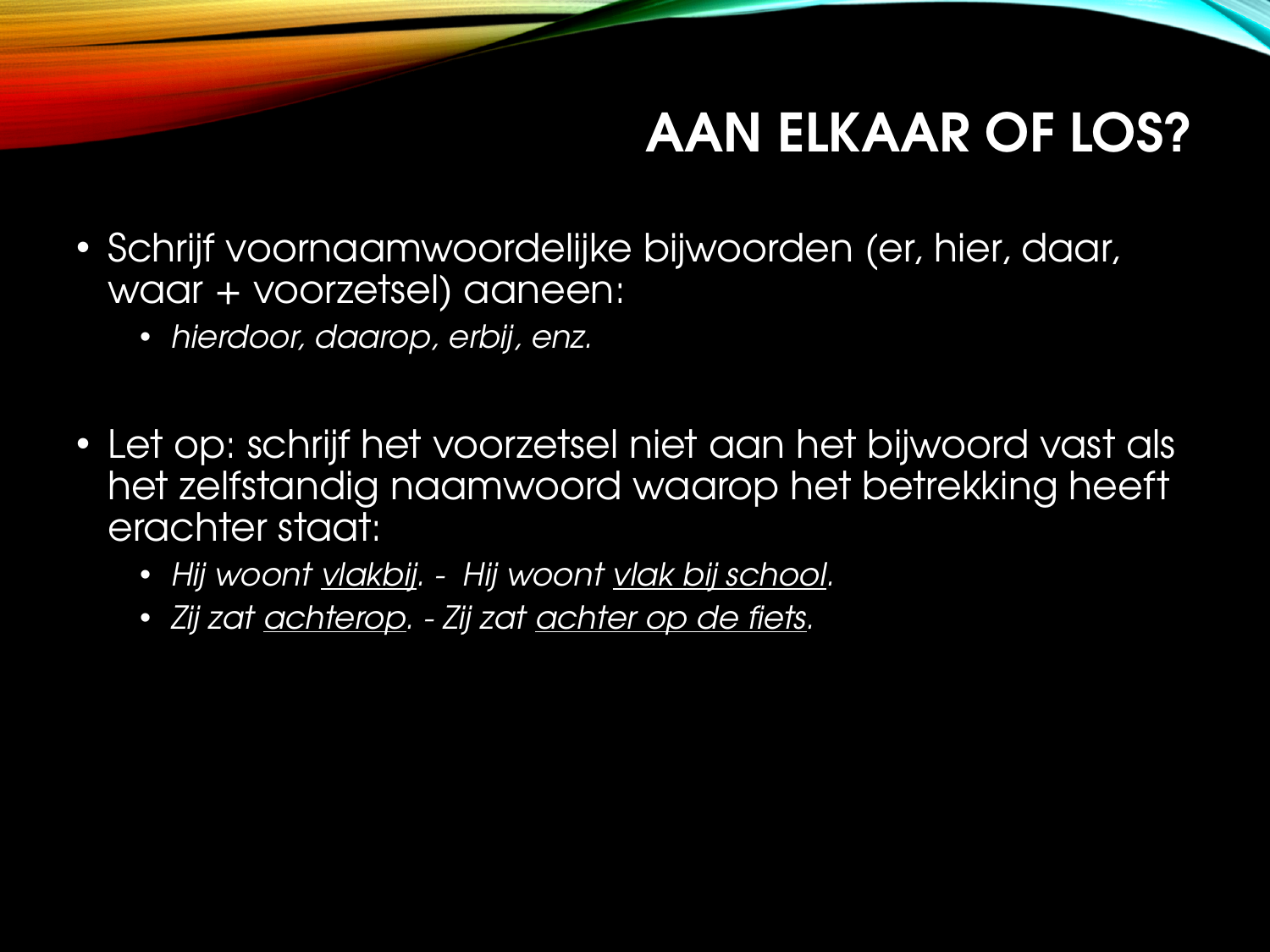

# Aan elkaar of los?
Schrijf voornaamwoordelijke bijwoorden (er, hier, daar, waar + voorzetsel) aaneen:
hierdoor, daarop, erbij, enz.

Let op: schrijf het voorzetsel niet aan het bijwoord vast als het zelfstandig naamwoord waarop het betrekking heeft erachter staat:
Hij woont vlakbij. -  Hij woont vlak bij school.
Zij zat achterop. - Zij zat achter op de fiets.